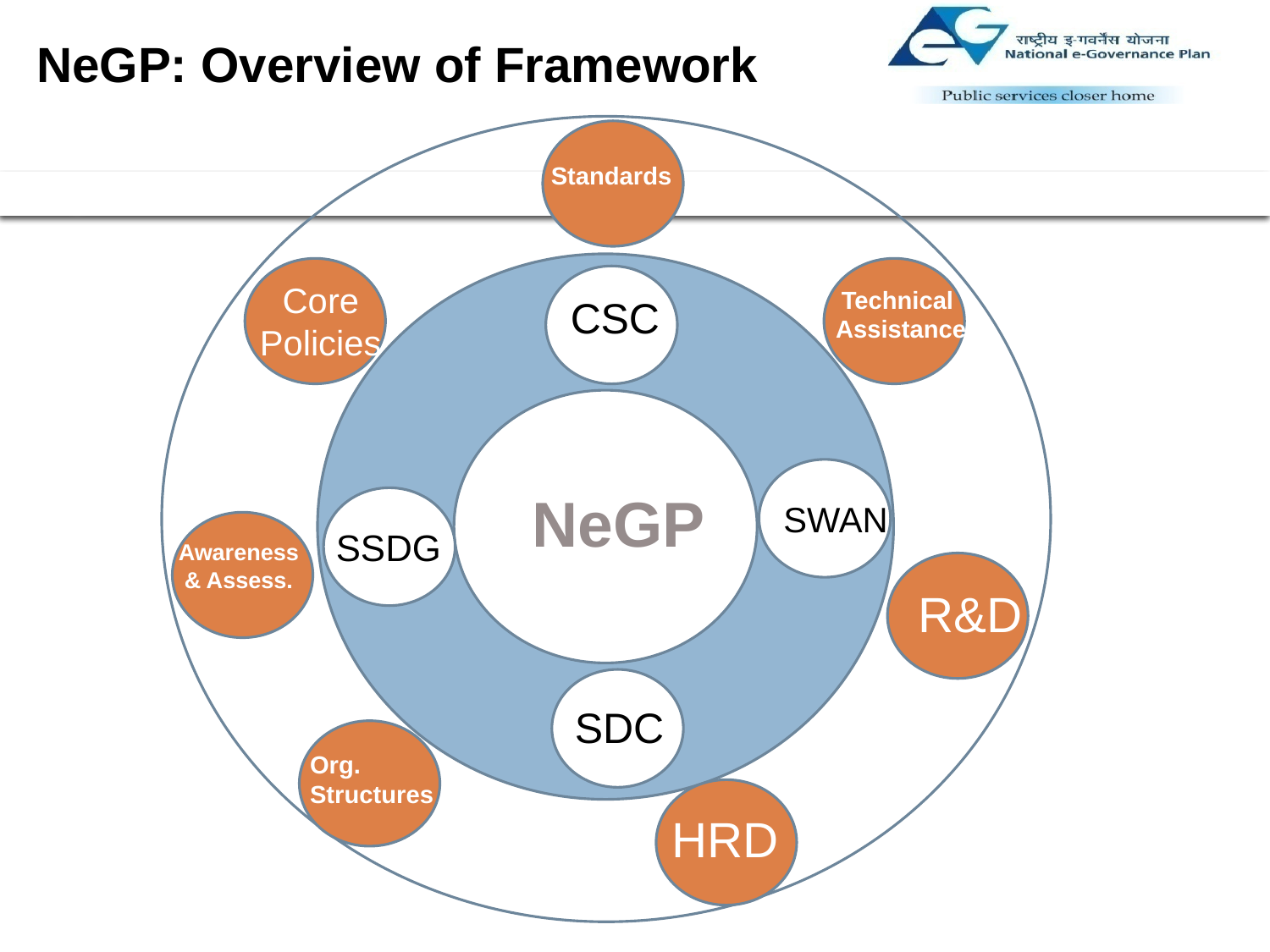

NeGP: Overview of Framework

Standards

Core Policies
Technical
Assistance
CSC

NeGP

SWAN

SSDG
Awareness & Assess.

R&D

SDC

Org. Structures

HRD